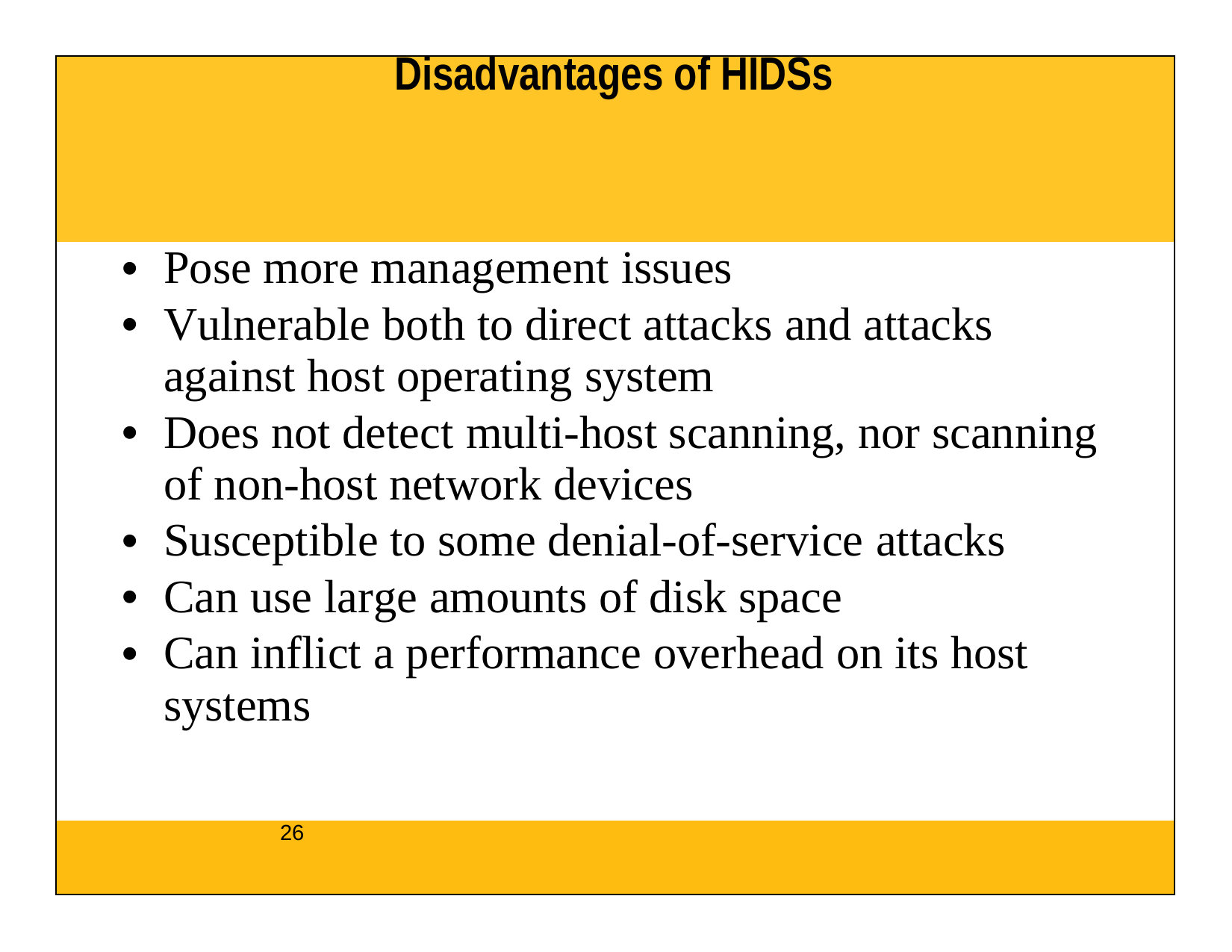

| Disadvantages of HIDSs |
| --- |
| Pose more management issues Vulnerable both to direct attacks and attacks against host operating system Does not detect multi-host scanning, nor scanning of non-host network devices Susceptible to some denial-of-service attacks Can use large amounts of disk space Can inflict a performance overhead on its host systems |
| 26 |